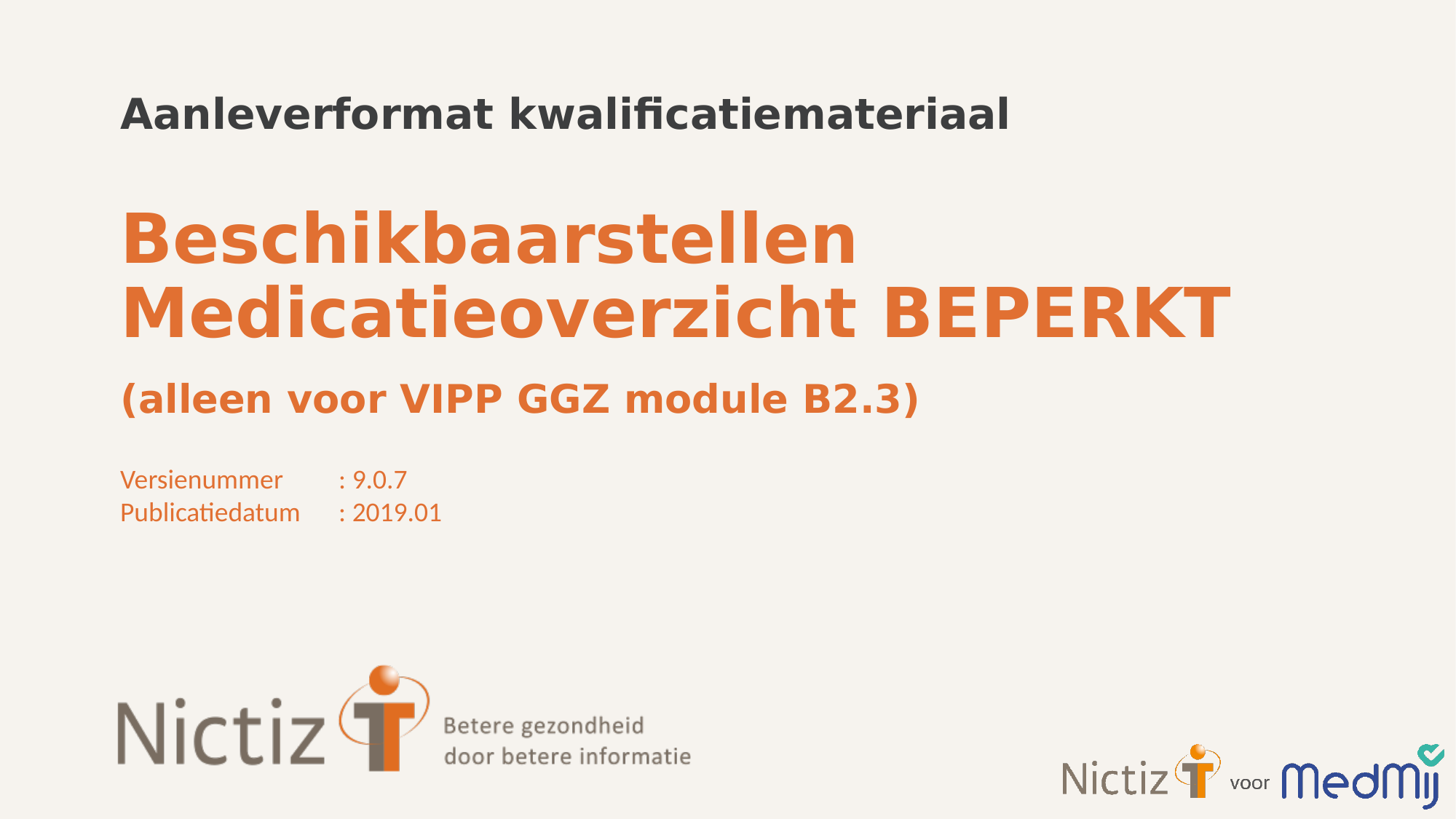

Aanleverformat kwalificatiemateriaal
# Beschikbaarstellen Medicatieoverzicht BEPERKT (alleen voor VIPP GGZ module B2.3)
Versienummer 	: 9.0.7
Publicatiedatum	: 2019.01